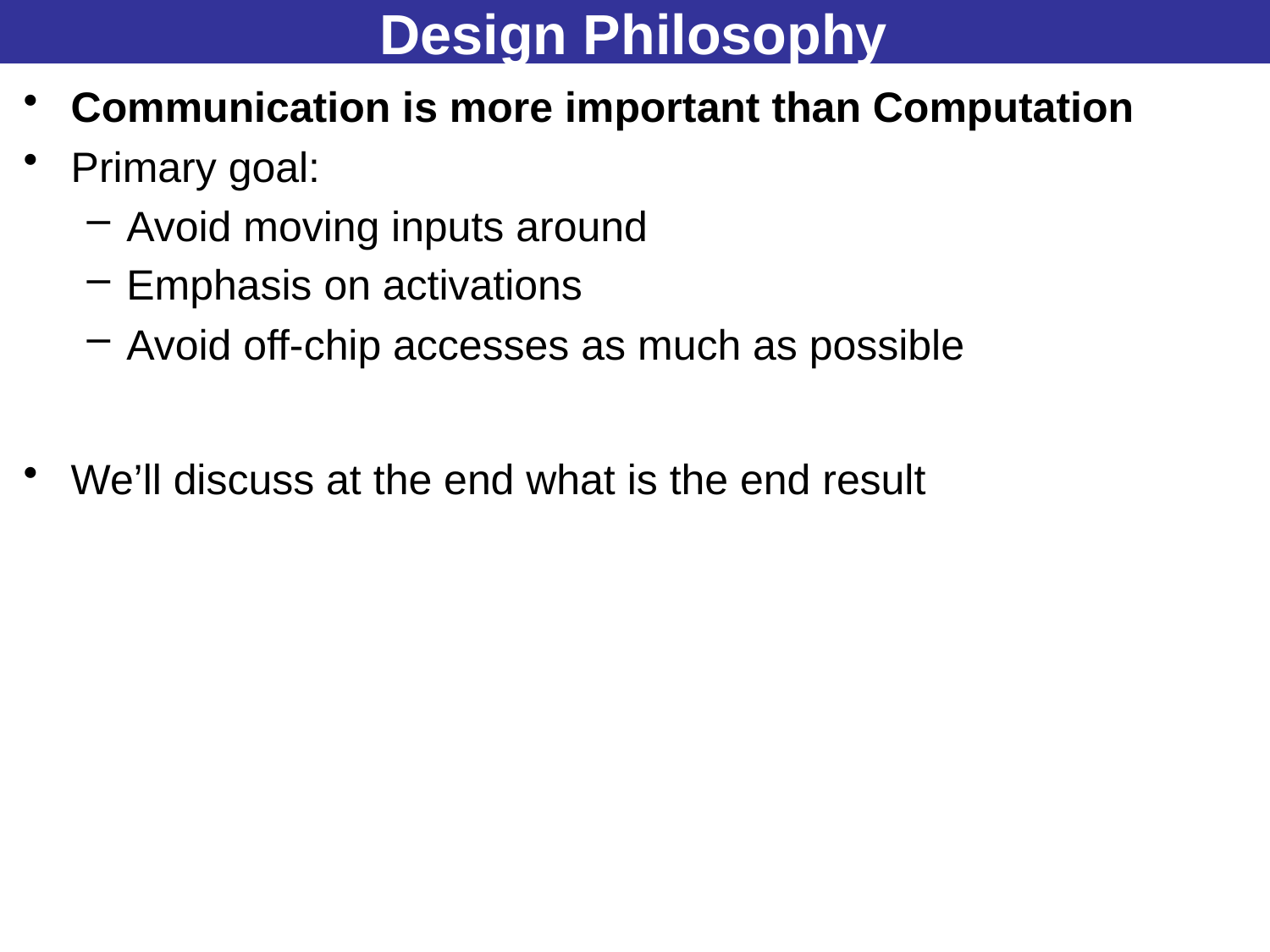

# Design Philosophy
Communication is more important than Computation
Primary goal:
Avoid moving inputs around
Emphasis on activations
Avoid off-chip accesses as much as possible

We’ll discuss at the end what is the end result